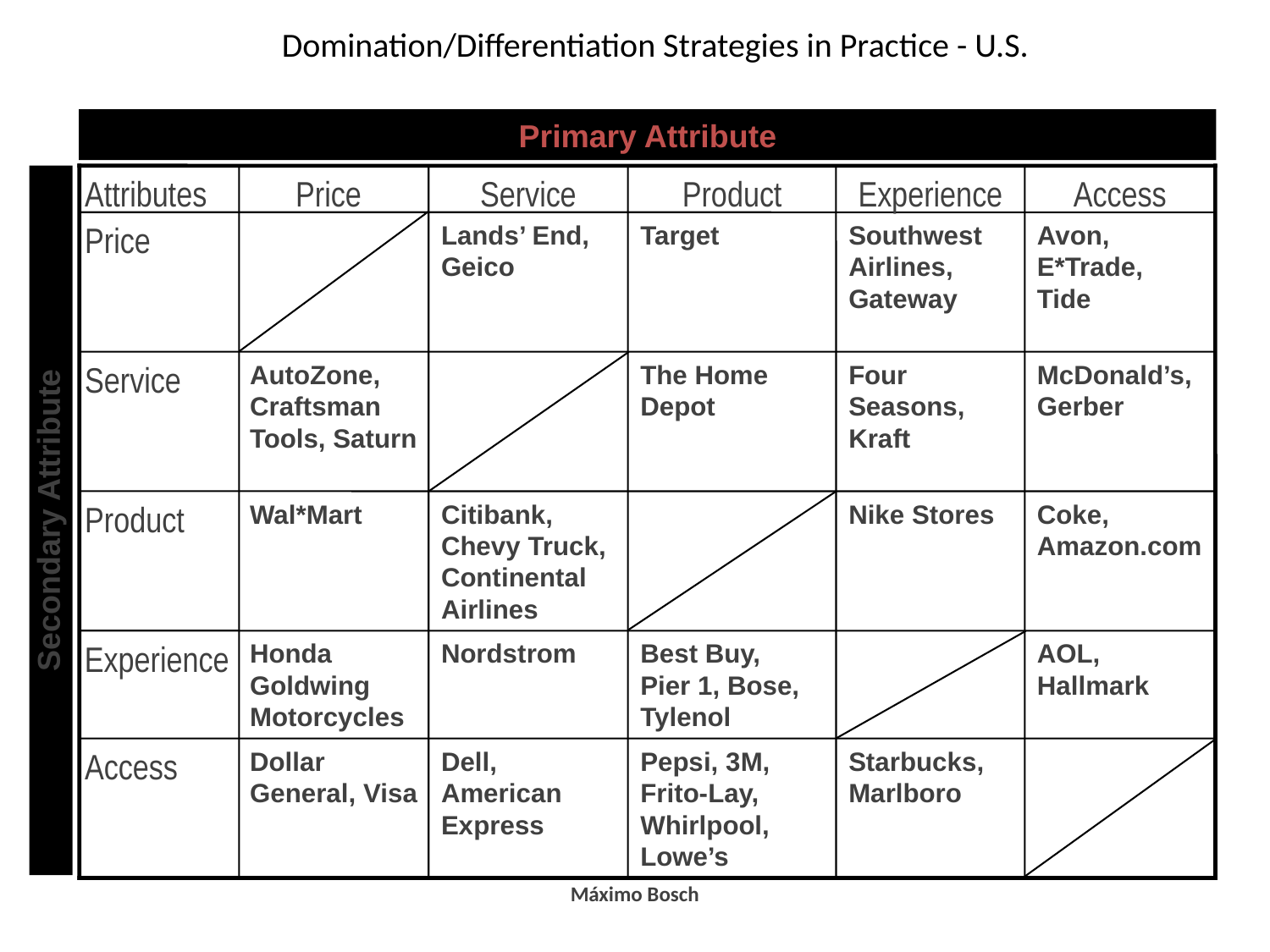

# Domination/Differentiation Strategies in Practice - U.S.
Primary Attribute
Attributes

Price

Service

Product

Experience

Access

Price

Service

Product

Experience

Access

Lands’ End, Geico
Target
Southwest Airlines, Gateway
Avon, E*Trade, Tide
AutoZone, Craftsman Tools, Saturn

The Home Depot
Four Seasons, Kraft
McDonald’s, Gerber
Wal*Mart
Citibank, Chevy Truck, Continental Airlines
Nike Stores
Coke, Amazon.com
Honda Goldwing Motorcycles
Nordstrom
Best Buy,
Pier 1, Bose, Tylenol
AOL, Hallmark
Dollar General, Visa

Dell, American Express

Pepsi, 3M, Frito-Lay, Whirlpool, Lowe’s
Starbucks, Marlboro

Secondary Attribute

Máximo Bosch